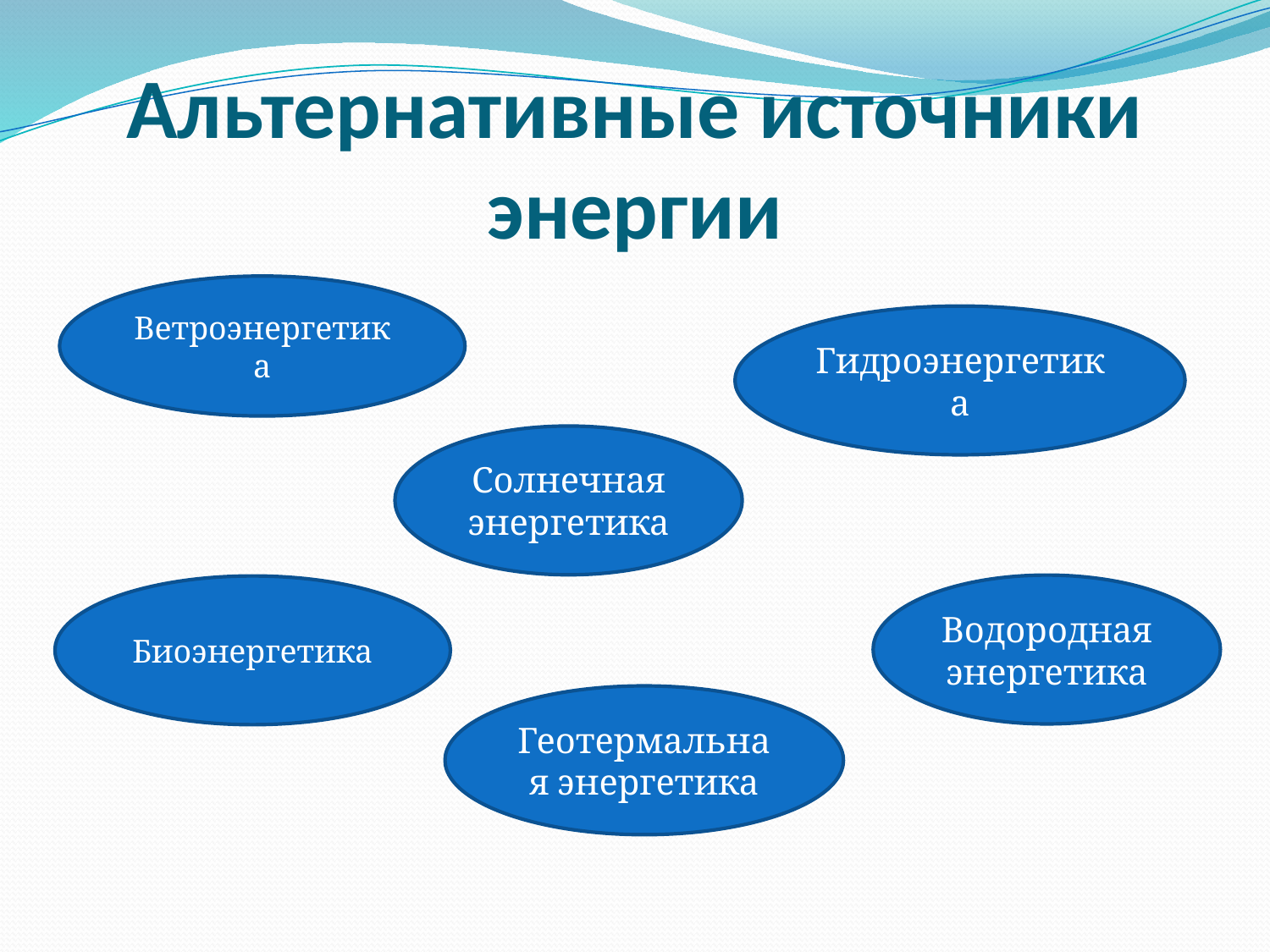

# Альтернативные источники энергии
Ветроэнергетика
Гидроэнергетика
Солнечная энергетика
Водородная энергетика
Биоэнергетика
Геотермальная энергетика